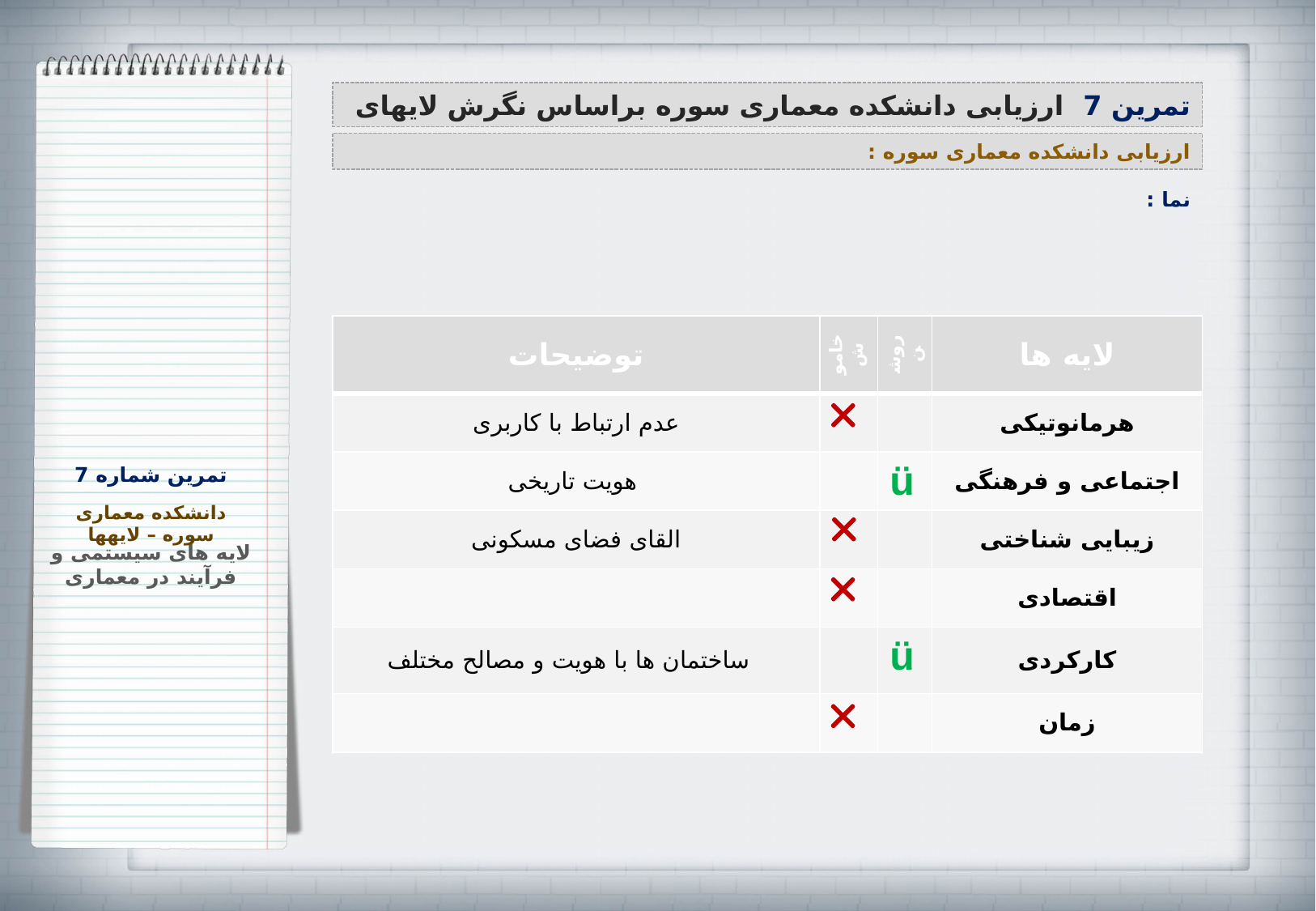

تمرین 7  ارزیابی دانشکده معماری سوره براساس نگرش لایه‏ای
ارزیابی دانشکده معماری سوره :
نما :
| توضیحات | خاموش | روشن | لایه ها |
| --- | --- | --- | --- |
| عدم ارتباط با کاربری |  |  | هرمانوتیکی |
| هویت تاریخی |  | ü | اجتماعی و فرهنگی |
| القای فضای مسکونی |  |  | زیبایی شناختی |
|  |  |  | اقتصادی |
| ساختمان ها با هویت و مصالح مختلف |  | ü | کارکردی |
|  |  |  | زمان |

تمرین شماره 7
دانشکده معماری سوره – لایه‏ها

لایه های سیستمی و فرآیند در معماری